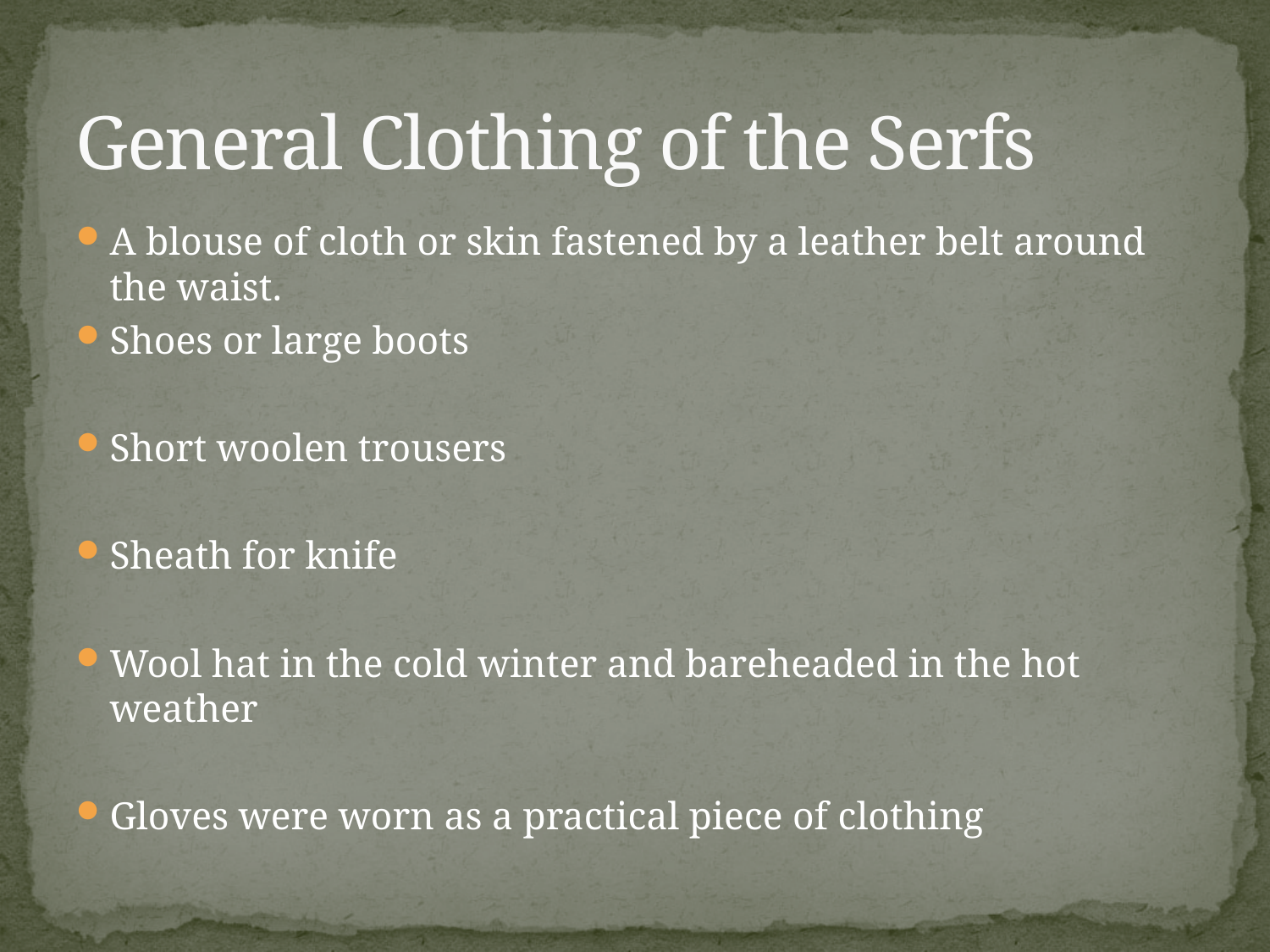

# General Clothing of the Serfs
A blouse of cloth or skin fastened by a leather belt around the waist.
Shoes or large boots

Short woolen trousers

Sheath for knife

Wool hat in the cold winter and bareheaded in the hot weather

Gloves were worn as a practical piece of clothing